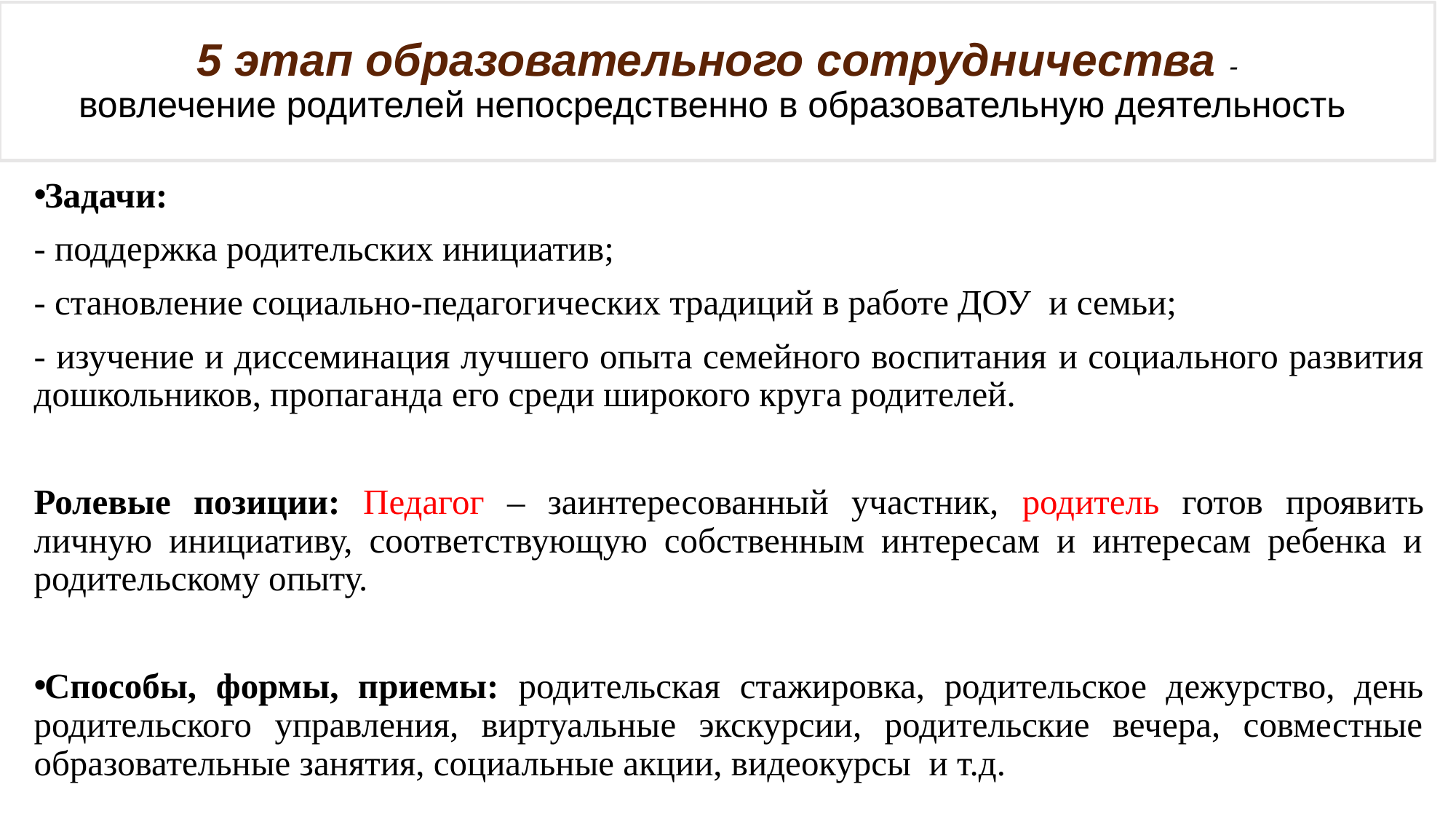

# 5 этап образовательного сотрудничества -
вовлечение родителей непосредственно в образовательную деятельность
Задачи:
- поддержка родительских инициатив;
- становление социально-педагогических традиций в работе ДОУ  и семьи;
- изучение и диссеминация лучшего опыта семейного воспитания и социального развития дошкольников, пропаганда его среди широкого круга родителей.

Ролевые позиции: Педагог – заинтересованный участник, родитель готов проявить личную инициативу, соответствующую собственным интересам и интересам ребенка и родительскому опыту.

Способы, формы, приемы: родительская стажировка, родительское дежурство, день родительского управления, виртуальные экскурсии, родительские вечера, совместные образовательные занятия, социальные акции, видеокурсы  и т.д.